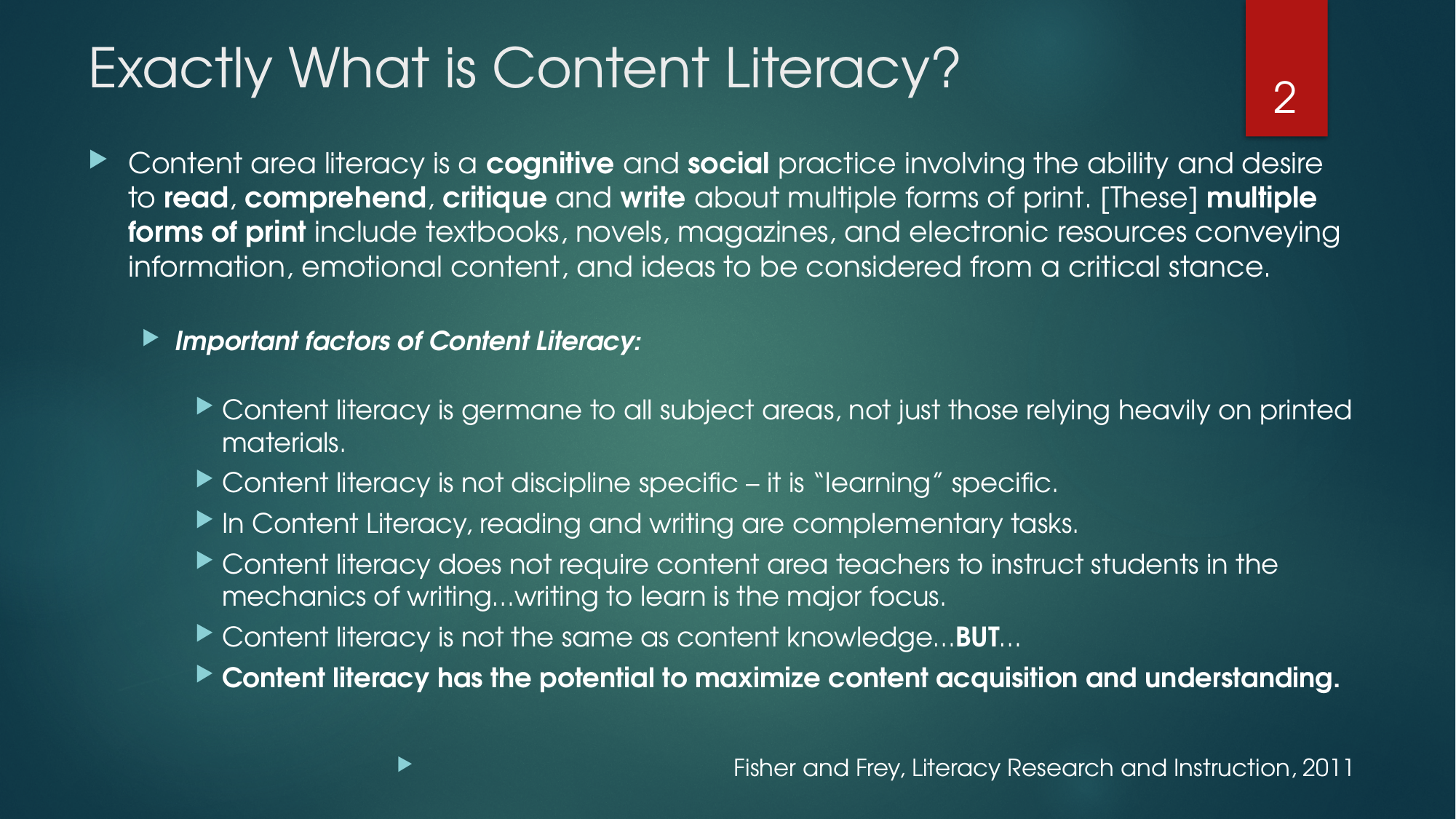

# Exactly What is Content Literacy?
2
Content area literacy is a cognitive and social practice involving the ability and desire to read, comprehend, critique and write about multiple forms of print. [These] multiple forms of print include textbooks, novels, magazines, and electronic resources conveying information, emotional content, and ideas to be considered from a critical stance.

Important factors of Content Literacy:

Content literacy is germane to all subject areas, not just those relying heavily on printed materials.
Content literacy is not discipline specific – it is “learning” specific.
In Content Literacy, reading and writing are complementary tasks.
Content literacy does not require content area teachers to instruct students in the mechanics of writing…writing to learn is the major focus.
Content literacy is not the same as content knowledge…BUT…
Content literacy has the potential to maximize content acquisition and understanding.

Fisher and Frey, Literacy Research and Instruction, 2011